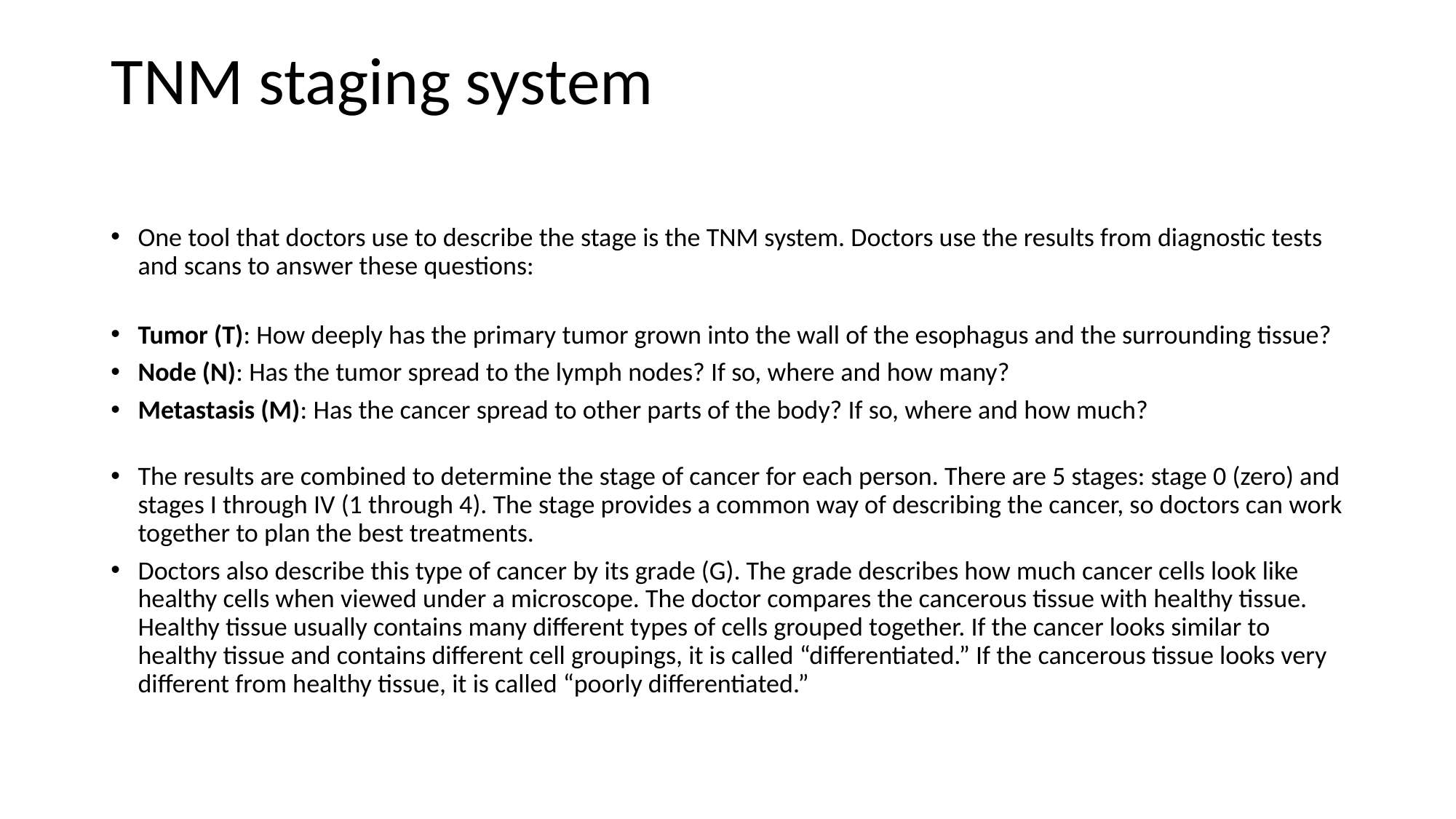

# TNM staging system
One tool that doctors use to describe the stage is the TNM system. Doctors use the results from diagnostic tests and scans to answer these questions:
Tumor (T): How deeply has the primary tumor grown into the wall of the esophagus and the surrounding tissue?
Node (N): Has the tumor spread to the lymph nodes? If so, where and how many?
Metastasis (M): Has the cancer spread to other parts of the body? If so, where and how much?
The results are combined to determine the stage of cancer for each person. There are 5 stages: stage 0 (zero) and stages I through IV (1 through 4). The stage provides a common way of describing the cancer, so doctors can work together to plan the best treatments.
Doctors also describe this type of cancer by its grade (G). The grade describes how much cancer cells look like healthy cells when viewed under a microscope. The doctor compares the cancerous tissue with healthy tissue. Healthy tissue usually contains many different types of cells grouped together. If the cancer looks similar to healthy tissue and contains different cell groupings, it is called “differentiated.” If the cancerous tissue looks very different from healthy tissue, it is called “poorly differentiated.”